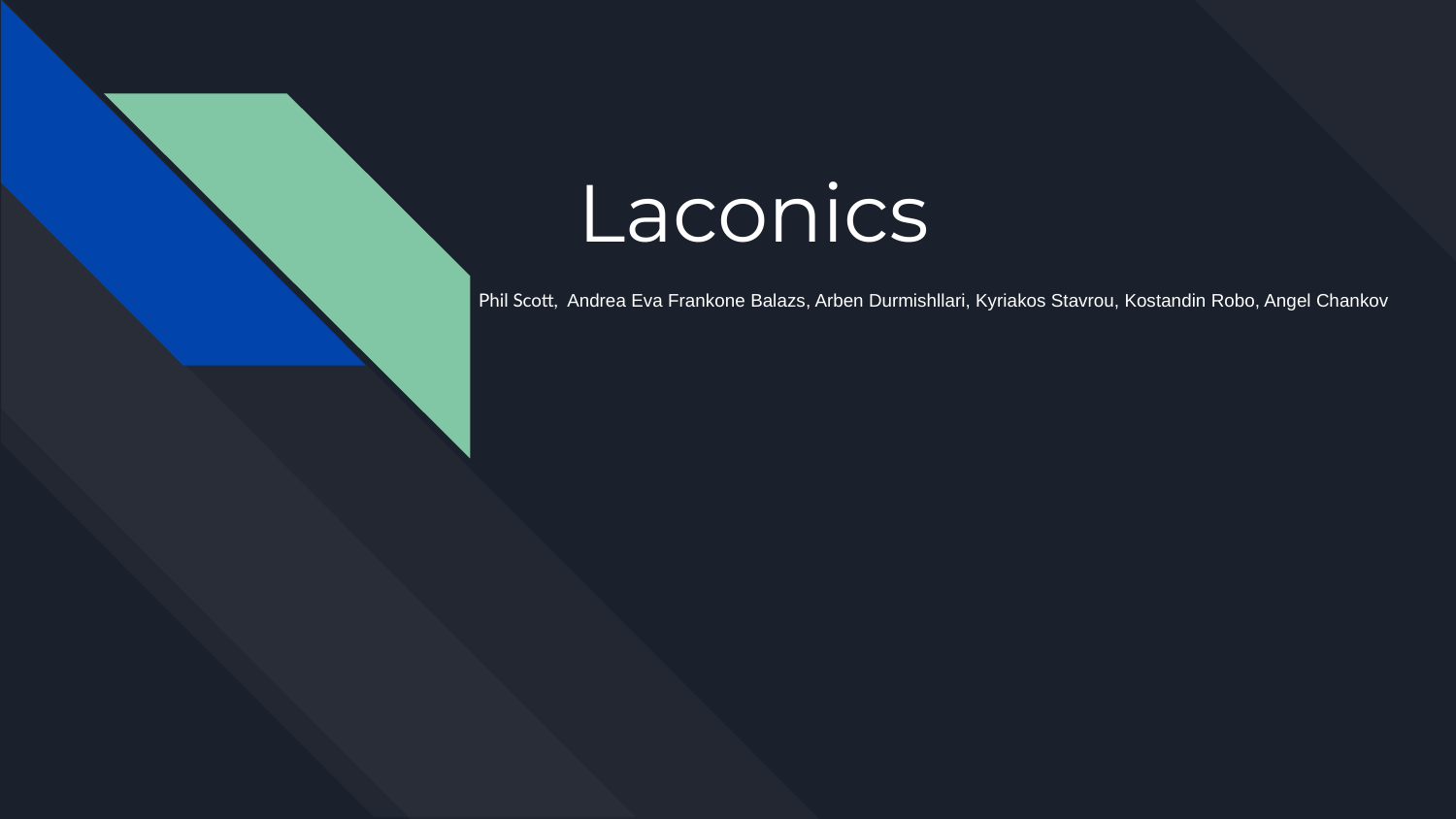

# Laconics
Phil Scott,  Andrea Eva Frankone Balazs, Arben Durmishllari, Kyriakos Stavrou, Kostandin Robo, Angel Chankov